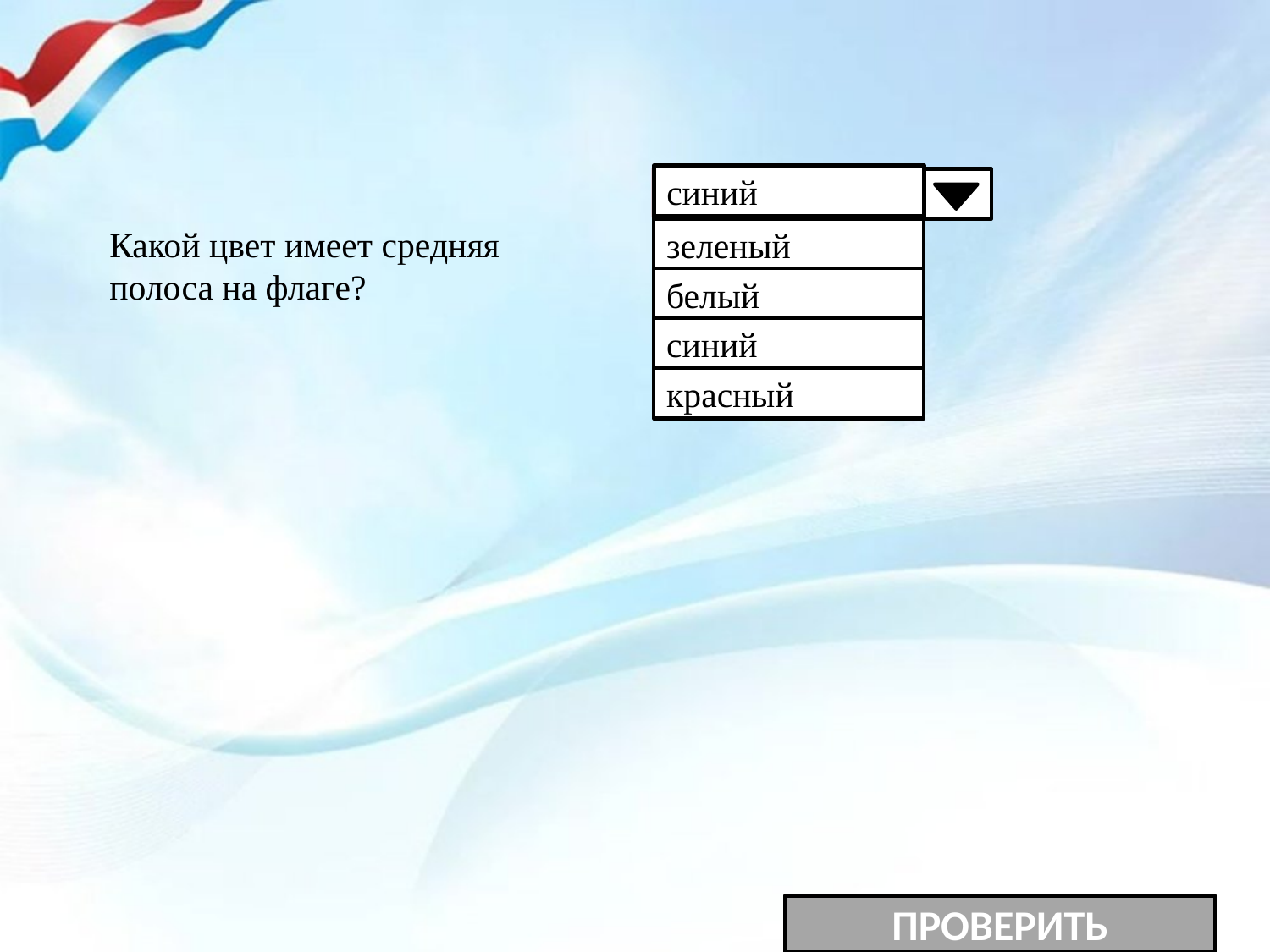

синий
зеленый

белый

красный

Какой цвет имеет средняя полоса на флаге?
зеленый
белый
синий
красный
ПРОВЕРИТЬ